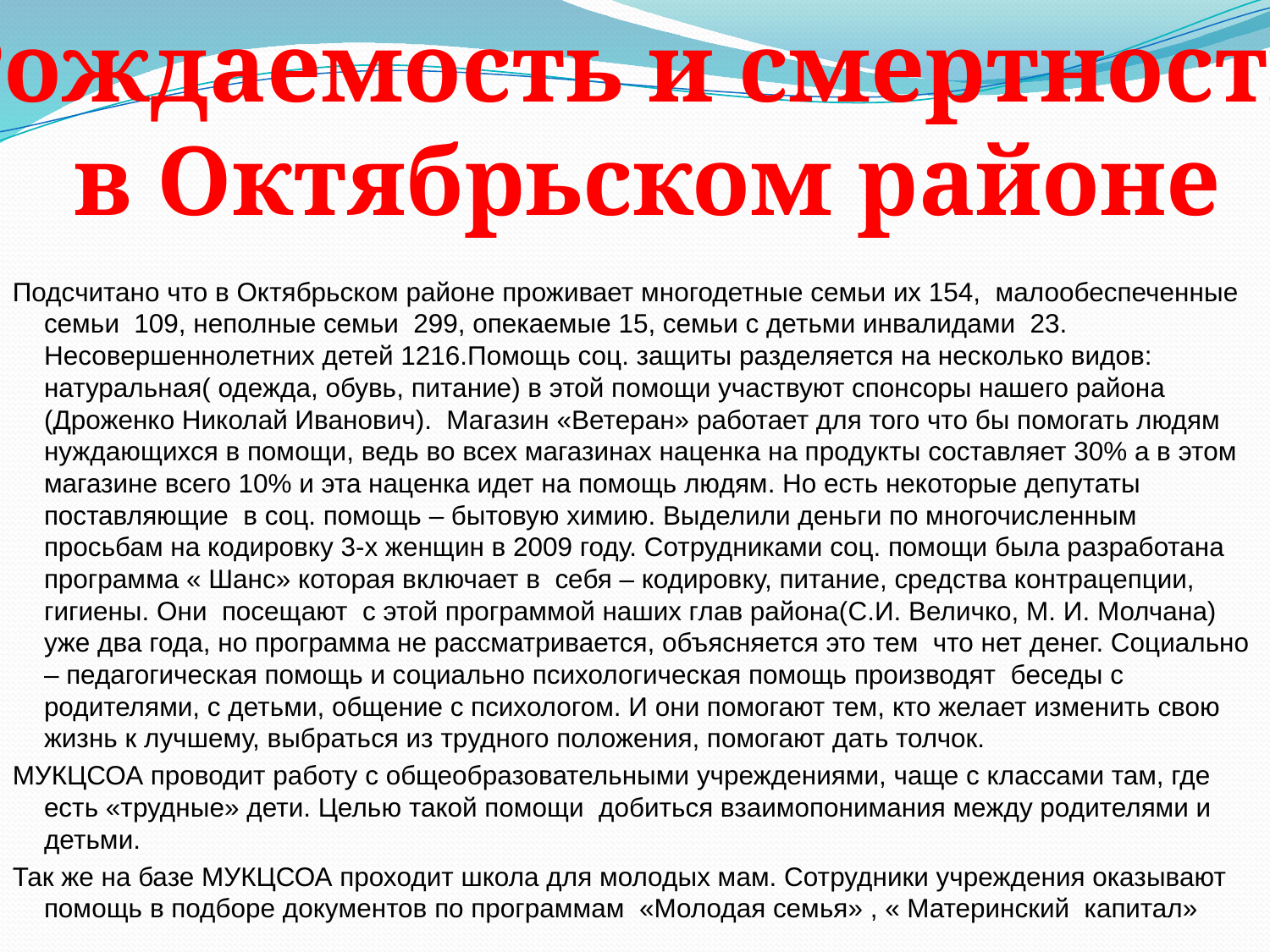

Рождаемость и смертность
 в Октябрьском районе
#
Подсчитано что в Октябрьском районе проживает многодетные семьи их 154,  малообеспеченные семьи  109, неполные семьи  299, опекаемые 15, семьи с детьми инвалидами  23. Несовершеннолетних детей 1216.Помощь соц. защиты разделяется на несколько видов:  натуральная( одежда, обувь, питание) в этой помощи участвуют спонсоры нашего района (Дроженко Николай Иванович).  Магазин «Ветеран» работает для того что бы помогать людям нуждающихся в помощи, ведь во всех магазинах наценка на продукты составляет 30% а в этом магазине всего 10% и эта наценка идет на помощь людям. Но есть некоторые депутаты поставляющие  в соц. помощь – бытовую химию. Выделили деньги по многочисленным просьбам на кодировку 3-х женщин в 2009 году. Сотрудниками соц. помощи была разработана программа « Шанс» которая включает в  себя – кодировку, питание, средства контрацепции, гигиены. Они  посещают  с этой программой наших глав района(С.И. Величко, М. И. Молчана) уже два года, но программа не рассматривается, объясняется это тем  что нет денег. Социально – педагогическая помощь и социально психологическая помощь производят  беседы с родителями, с детьми, общение с психологом. И они помогают тем, кто желает изменить свою жизнь к лучшему, выбраться из трудного положения, помогают дать толчок.
МУКЦСОА проводит работу с общеобразовательными учреждениями, чаще с классами там, где есть «трудные» дети. Целью такой помощи  добиться взаимопонимания между родителями и детьми.
Так же на базе МУКЦСОА проходит школа для молодых мам. Сотрудники учреждения оказывают помощь в подборе документов по программам  «Молодая семья» , « Материнский  капитал»